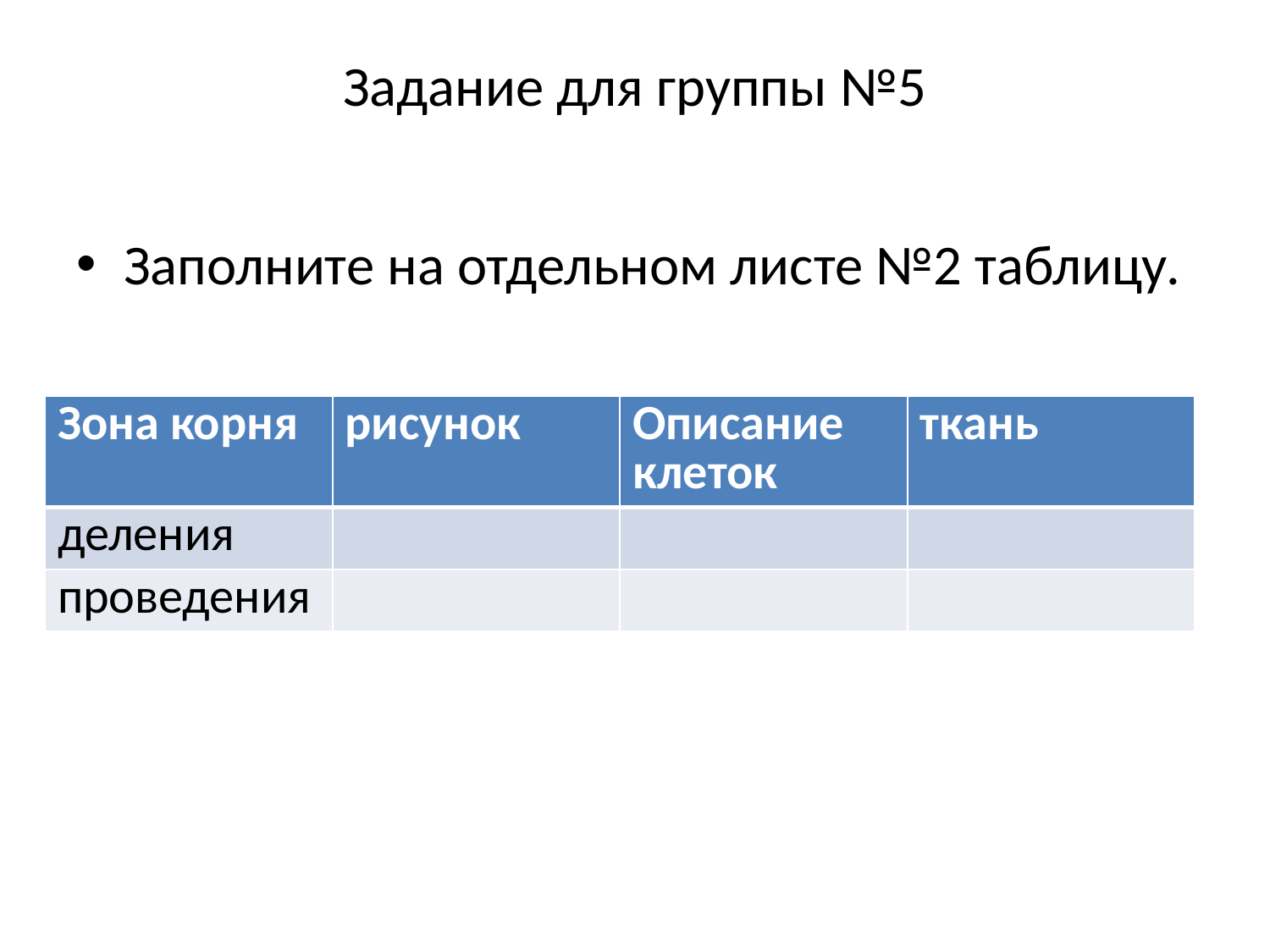

# Задание для группы №5
Заполните на отдельном листе №2 таблицу.

| Зона корня | рисунок | Описание клеток | ткань |
| --- | --- | --- | --- |
| деления |  |  |  |
| проведения |  |  |  |